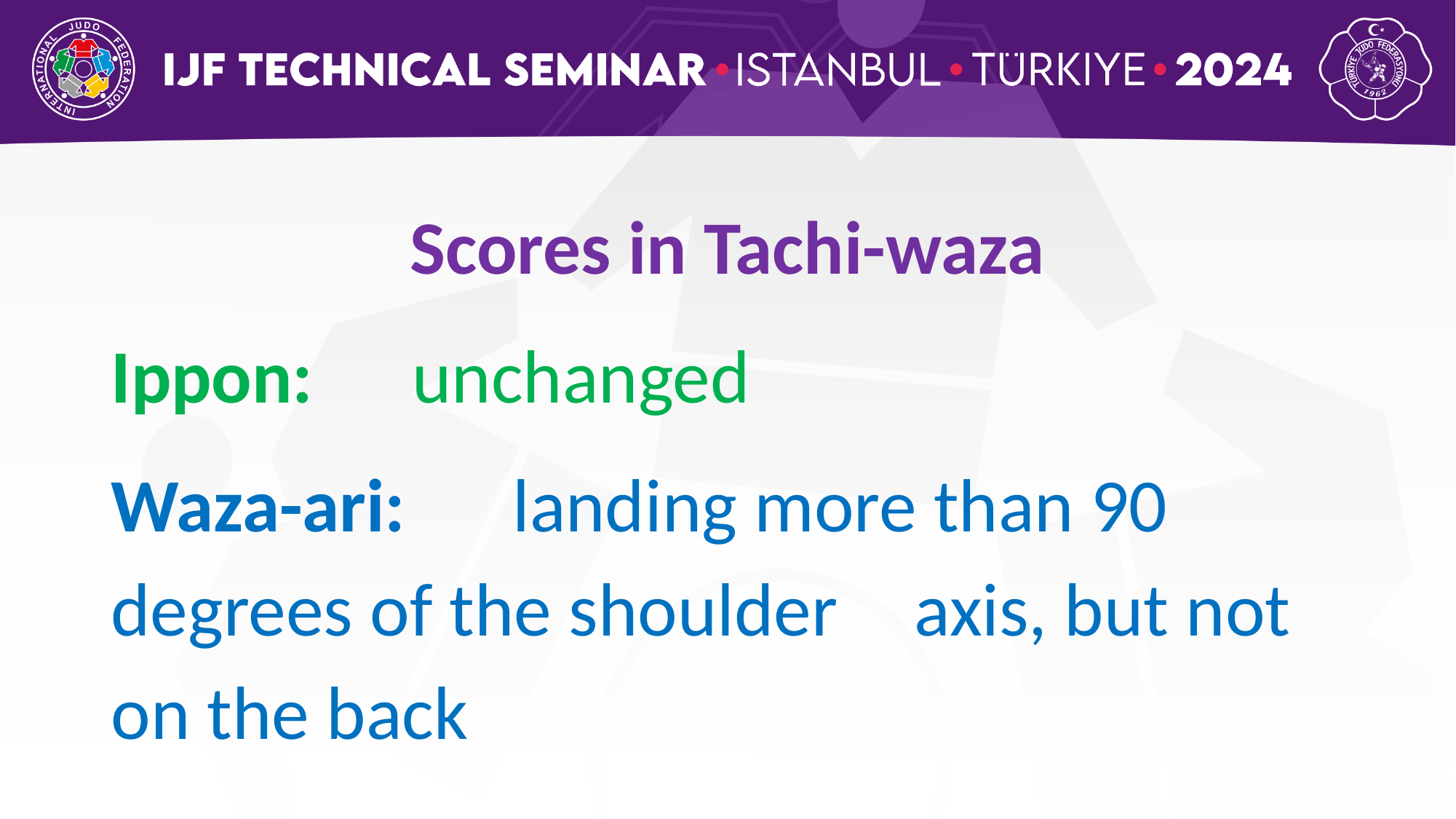

Scores in Tachi-waza
Ippon:		unchanged
Waza-ari: 	landing more than 90 					degrees of the shoulder 					axis, but not on the back